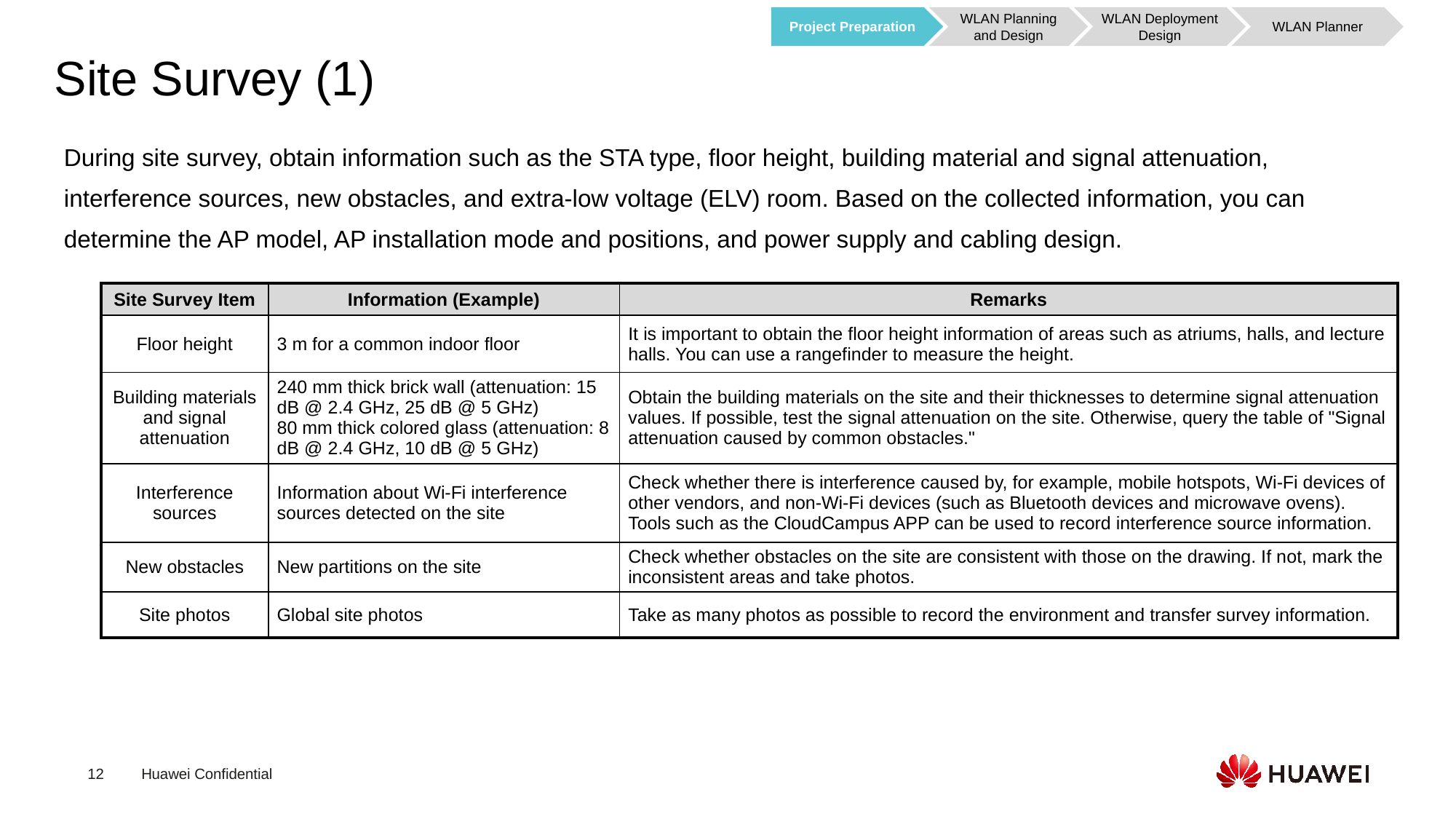

Project Preparation
WLAN Planning and Design
WLAN Deployment Design
WLAN Planner
# Site Survey (1)
During site survey, obtain information such as the STA type, floor height, building material and signal attenuation, interference sources, new obstacles, and extra-low voltage (ELV) room. Based on the collected information, you can determine the AP model, AP installation mode and positions, and power supply and cabling design.
| Site Survey Item | Information (Example) | Remarks |
| --- | --- | --- |
| Floor height | 3 m for a common indoor floor | It is important to obtain the floor height information of areas such as atriums, halls, and lecture halls. You can use a rangefinder to measure the height. |
| Building materials and signal attenuation | 240 mm thick brick wall (attenuation: 15 dB @ 2.4 GHz, 25 dB @ 5 GHz) 80 mm thick colored glass (attenuation: 8 dB @ 2.4 GHz, 10 dB @ 5 GHz) | Obtain the building materials on the site and their thicknesses to determine signal attenuation values. If possible, test the signal attenuation on the site. Otherwise, query the table of "Signal attenuation caused by common obstacles." |
| Interference sources | Information about Wi-Fi interference sources detected on the site | Check whether there is interference caused by, for example, mobile hotspots, Wi-Fi devices of other vendors, and non-Wi-Fi devices (such as Bluetooth devices and microwave ovens). Tools such as the CloudCampus APP can be used to record interference source information. |
| New obstacles | New partitions on the site | Check whether obstacles on the site are consistent with those on the drawing. If not, mark the inconsistent areas and take photos. |
| Site photos | Global site photos | Take as many photos as possible to record the environment and transfer survey information. |